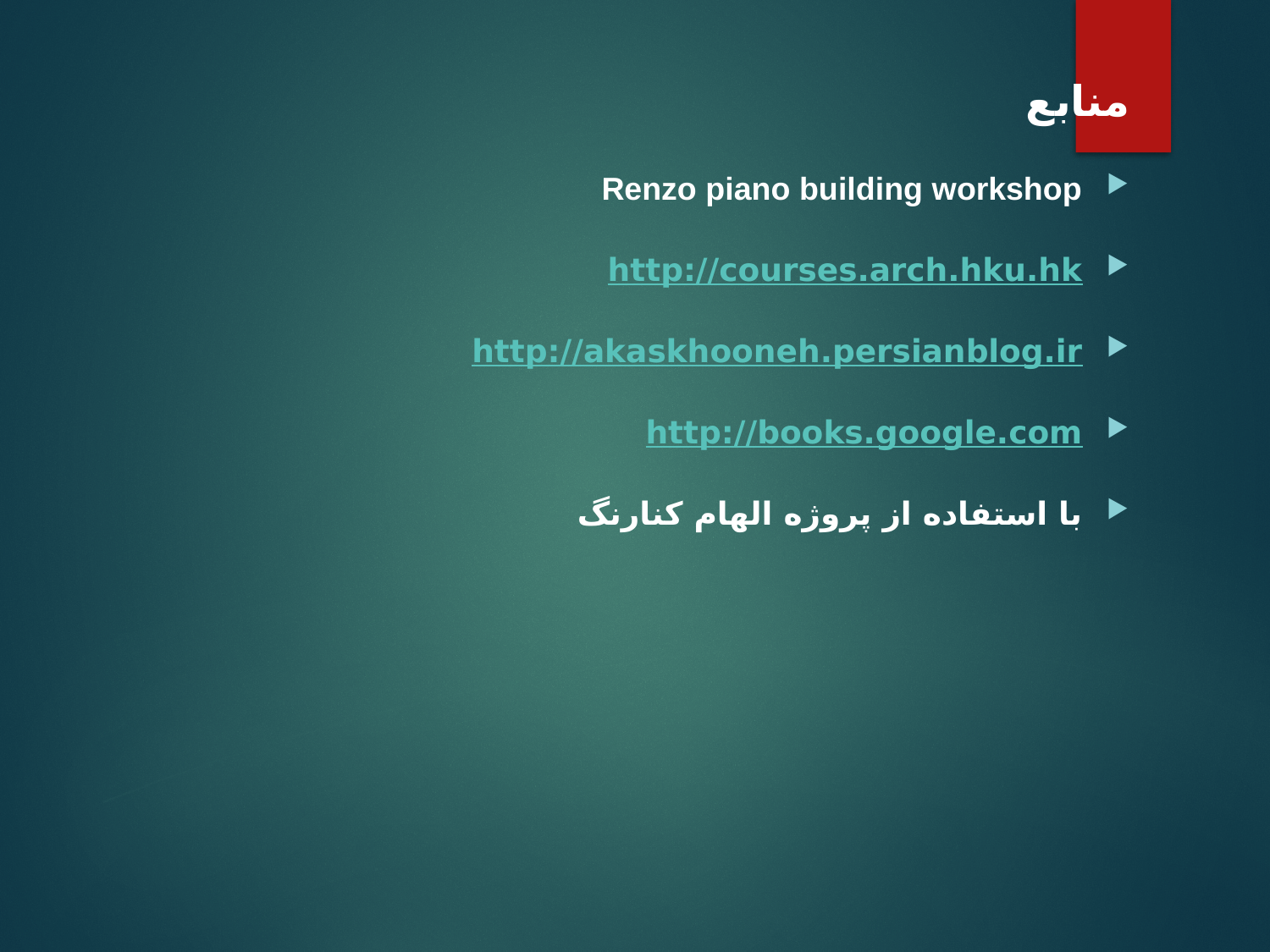

منابع
Renzo piano building workshop
http://courses.arch.hku.hk
http://akaskhooneh.persianblog.ir
http://books.google.com
با استفاده از پروژه الهام كنارنگ